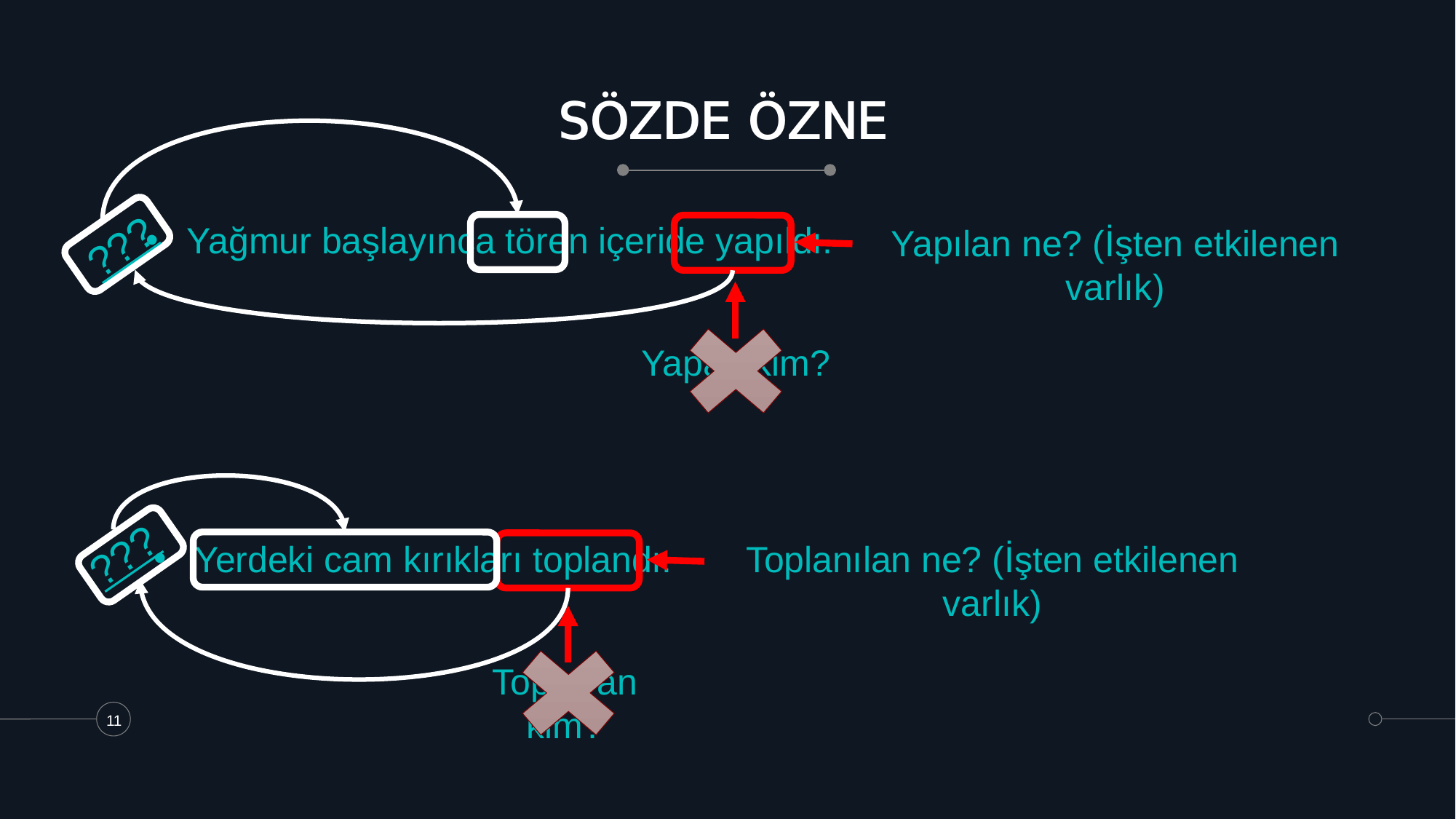

# SÖZDE ÖZNE
Yağmur başlayınca tören içeride yapıldı.
Yapılan ne? (İşten etkilenen varlık)

???

Yapan kim?
???

Toplanılan ne? (İşten etkilenen varlık)
Yerdeki cam kırıkları toplandı.

Toplayan kim?
11